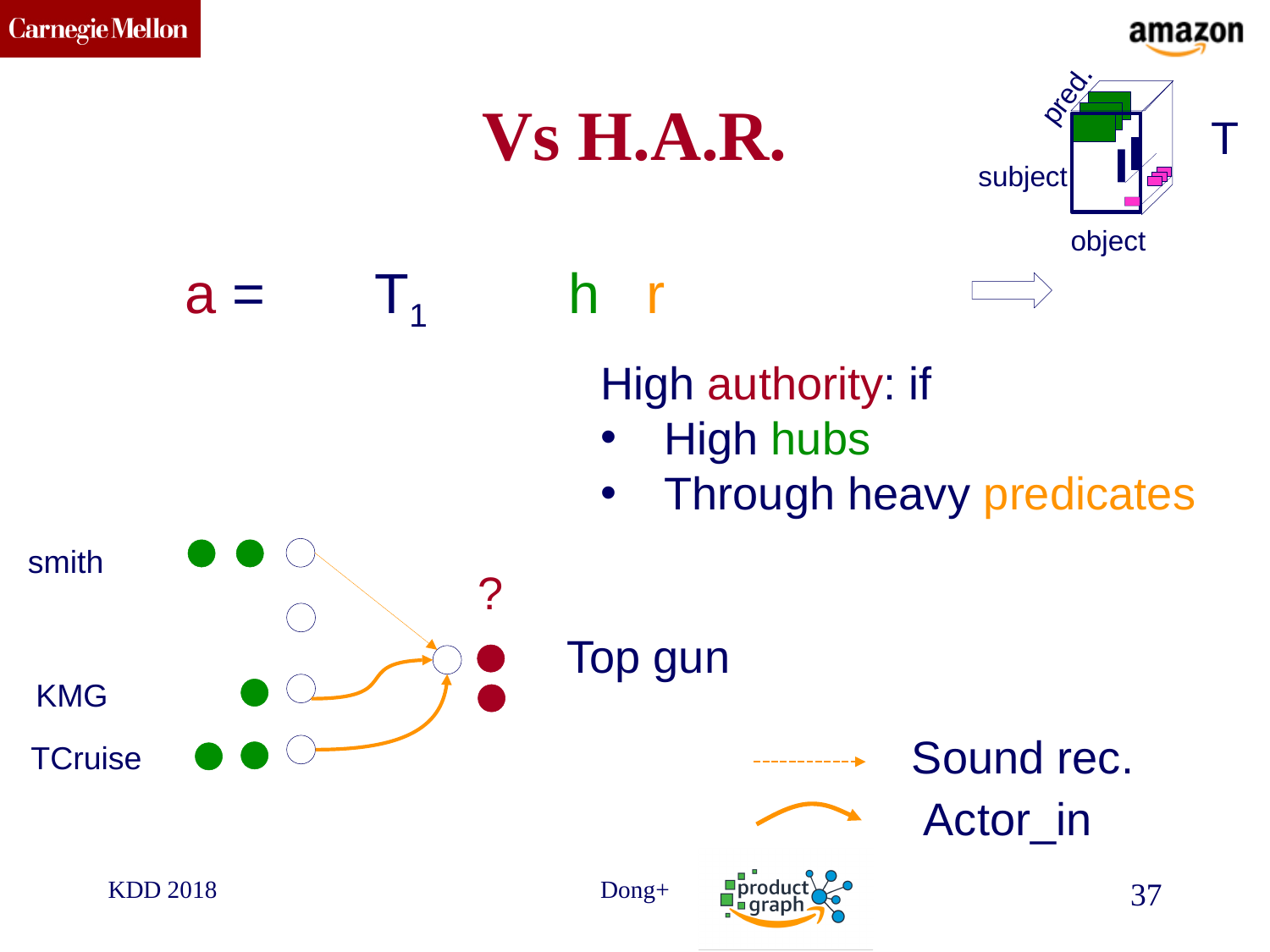

pred.

subject
object
# Vs H.A.R.
T
a =       T1         h   r

High authority: if
High hubs
Through heavy predicates
smith

?

Top gun

KMG

Sound rec.
TCruise

Actor_in

KDD 2018
Dong+
37